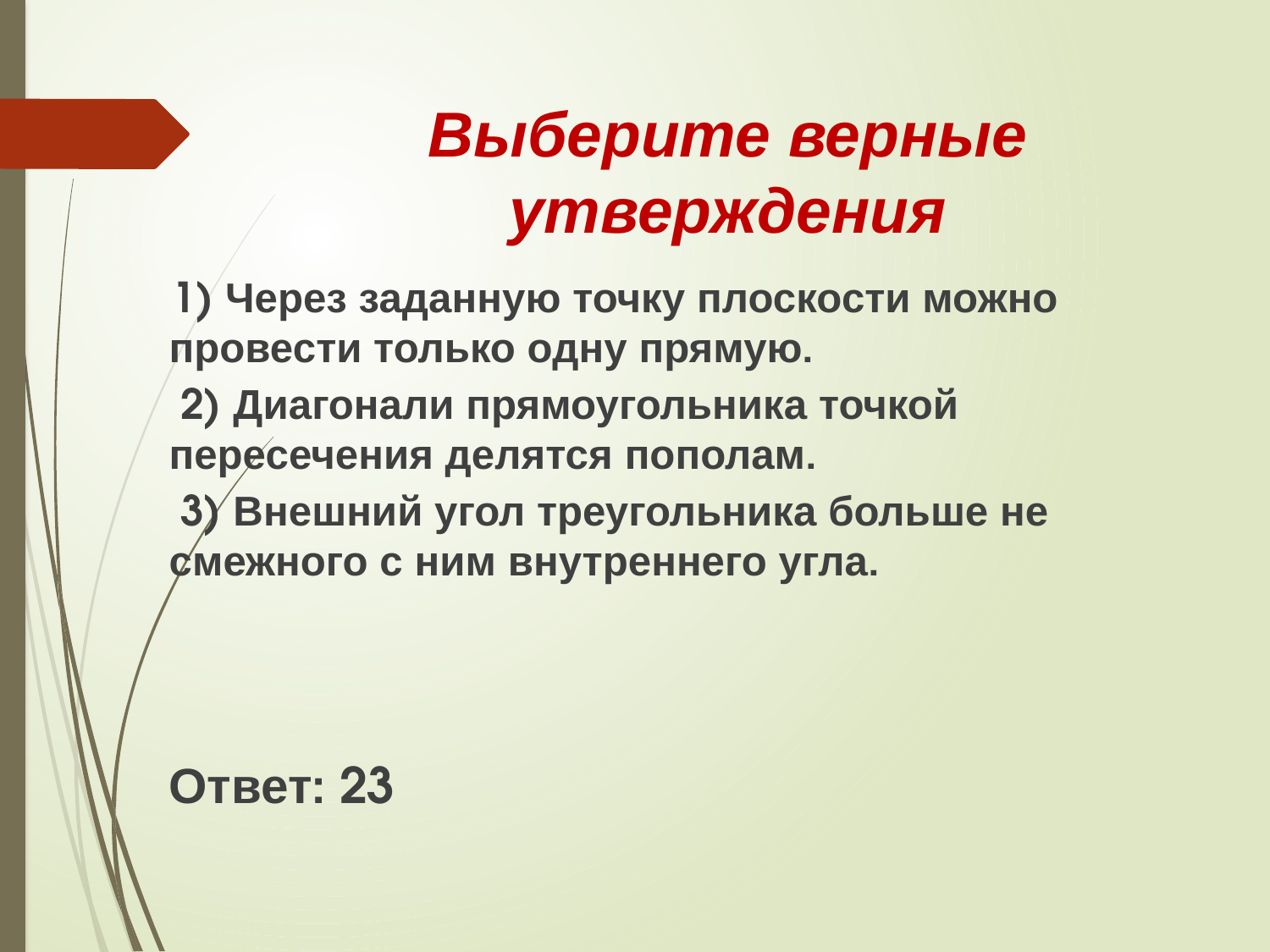

# Выберите верные утверждения
 1) Через заданную точку плоскости можно провести только одну прямую.
 2) Диагонали прямоугольника точкой пересечения делятся пополам.
 3) Внешний угол треугольника больше не смежного с ним внутреннего угла.

Ответ: 23